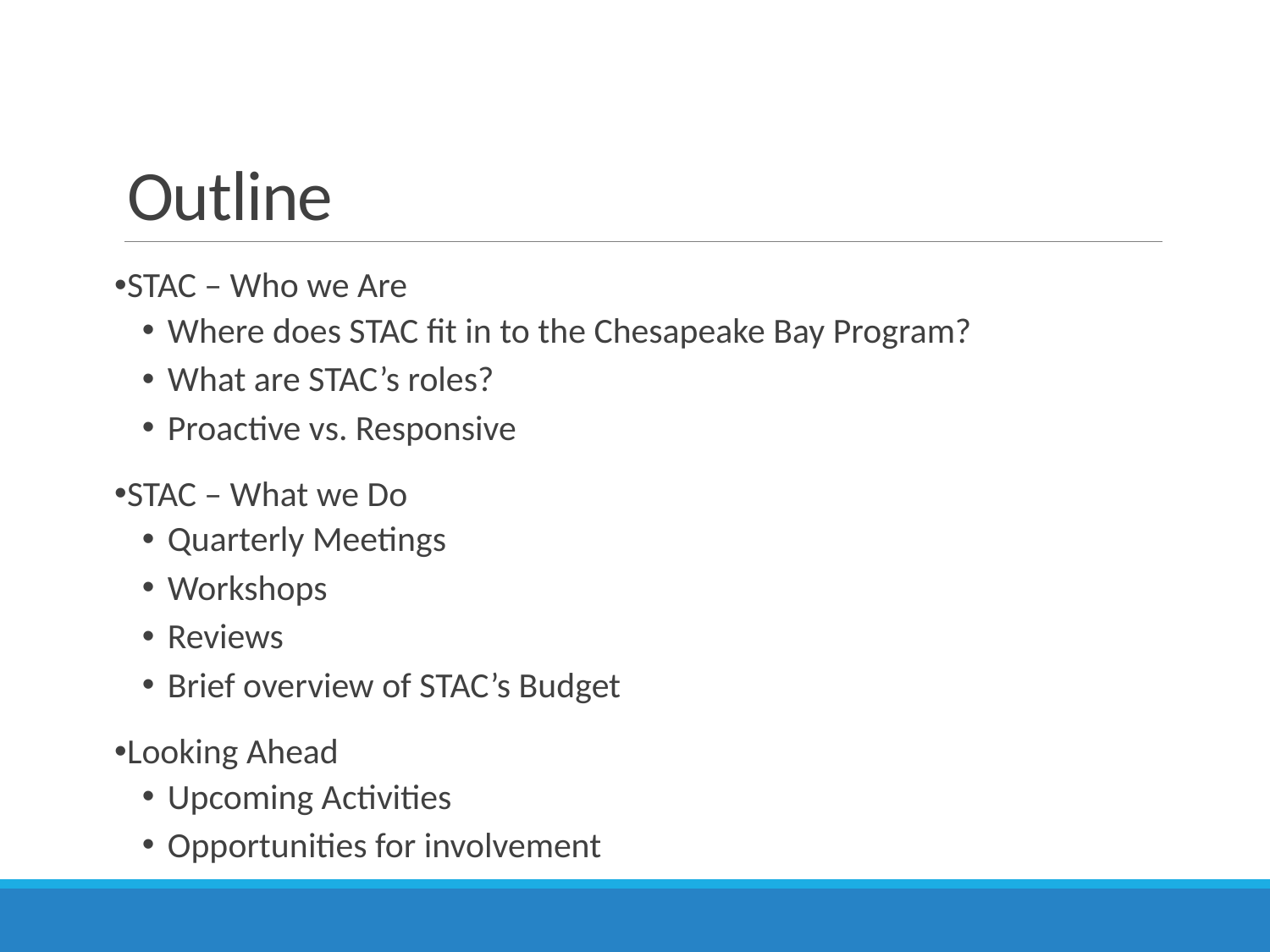

# Outline
STAC – Who we Are
Where does STAC fit in to the Chesapeake Bay Program?
What are STAC’s roles?
Proactive vs. Responsive
STAC – What we Do
Quarterly Meetings
Workshops
Reviews
Brief overview of STAC’s Budget
Looking Ahead
Upcoming Activities
Opportunities for involvement